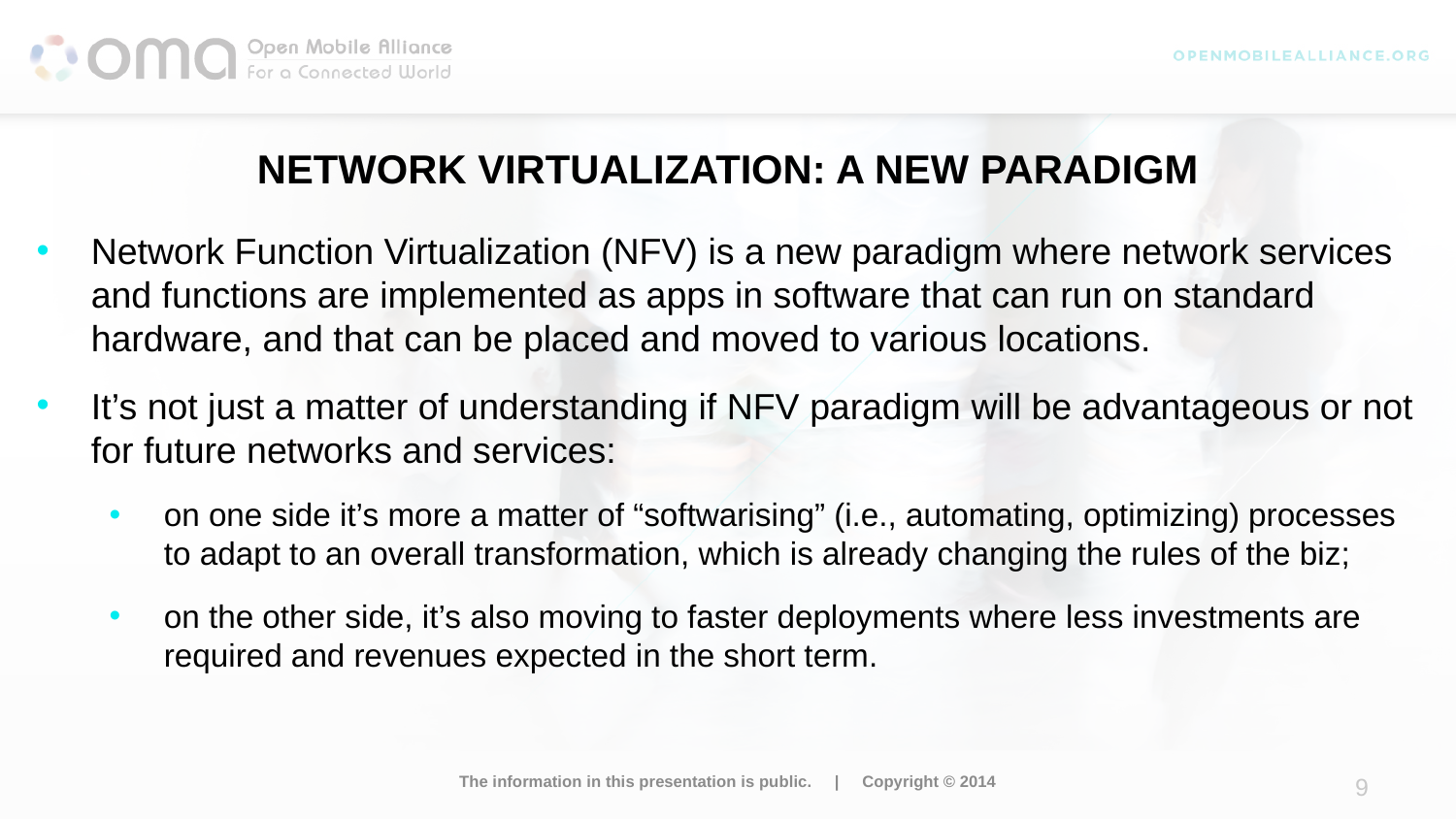

# Network virtualization: a new paradigm
Network Function Virtualization (NFV) is a new paradigm where network services and functions are implemented as apps in software that can run on standard hardware, and that can be placed and moved to various locations.
It’s not just a matter of understanding if NFV paradigm will be advantageous or not for future networks and services:
on one side it’s more a matter of “softwarising” (i.e., automating, optimizing) processes to adapt to an overall transformation, which is already changing the rules of the biz;
on the other side, it’s also moving to faster deployments where less investments are required and revenues expected in the short term.
The information in this presentation is public.     |     Copyright © 2014
9